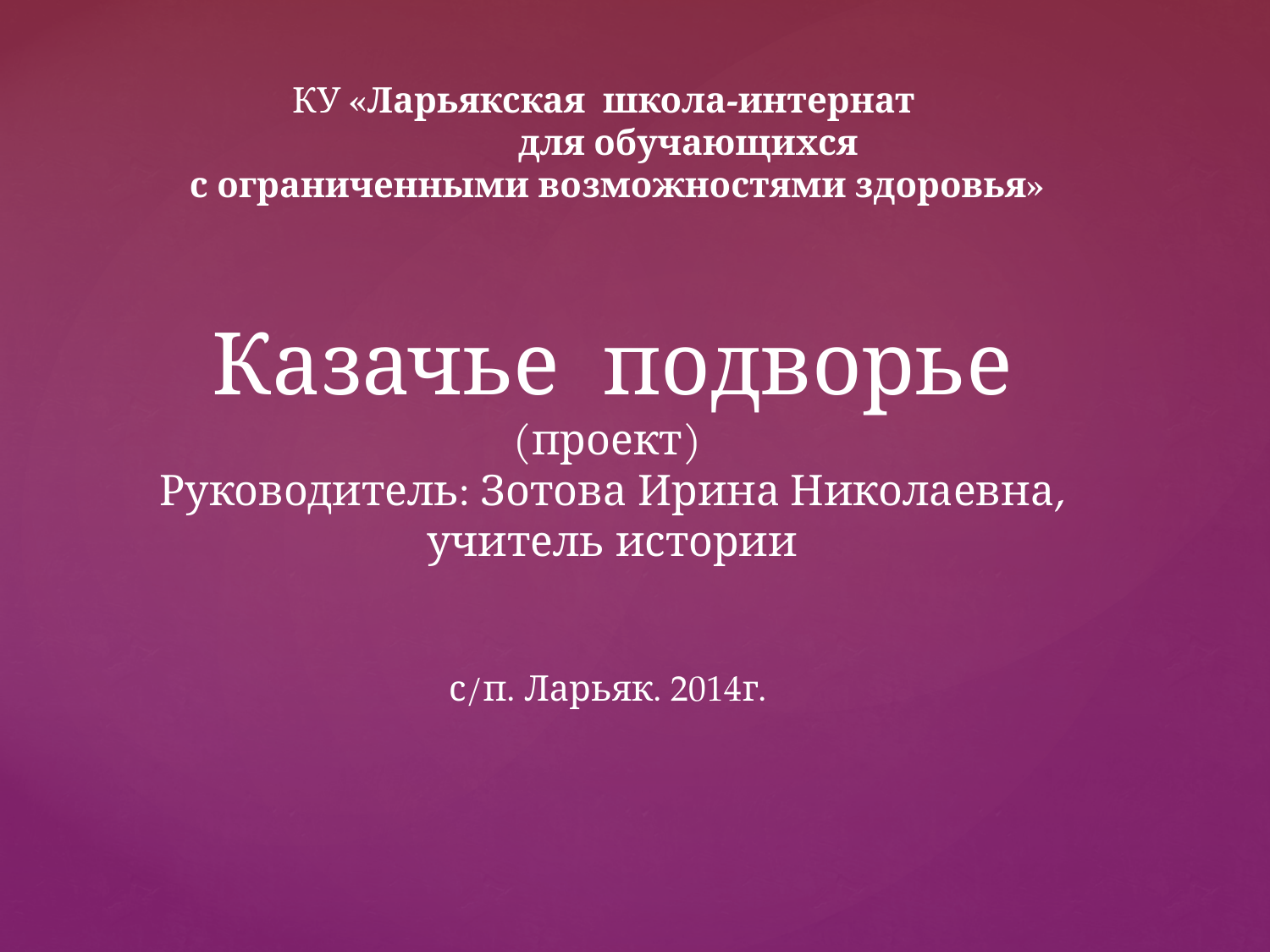

# КУ «Ларьякская  школа-интернат для обучающихся с ограниченными возможностями здоровья» Казачье  подворье (проект) Руководитель: Зотова Ирина Николаевна, учитель истории с/п. Ларьяк. 2014г.